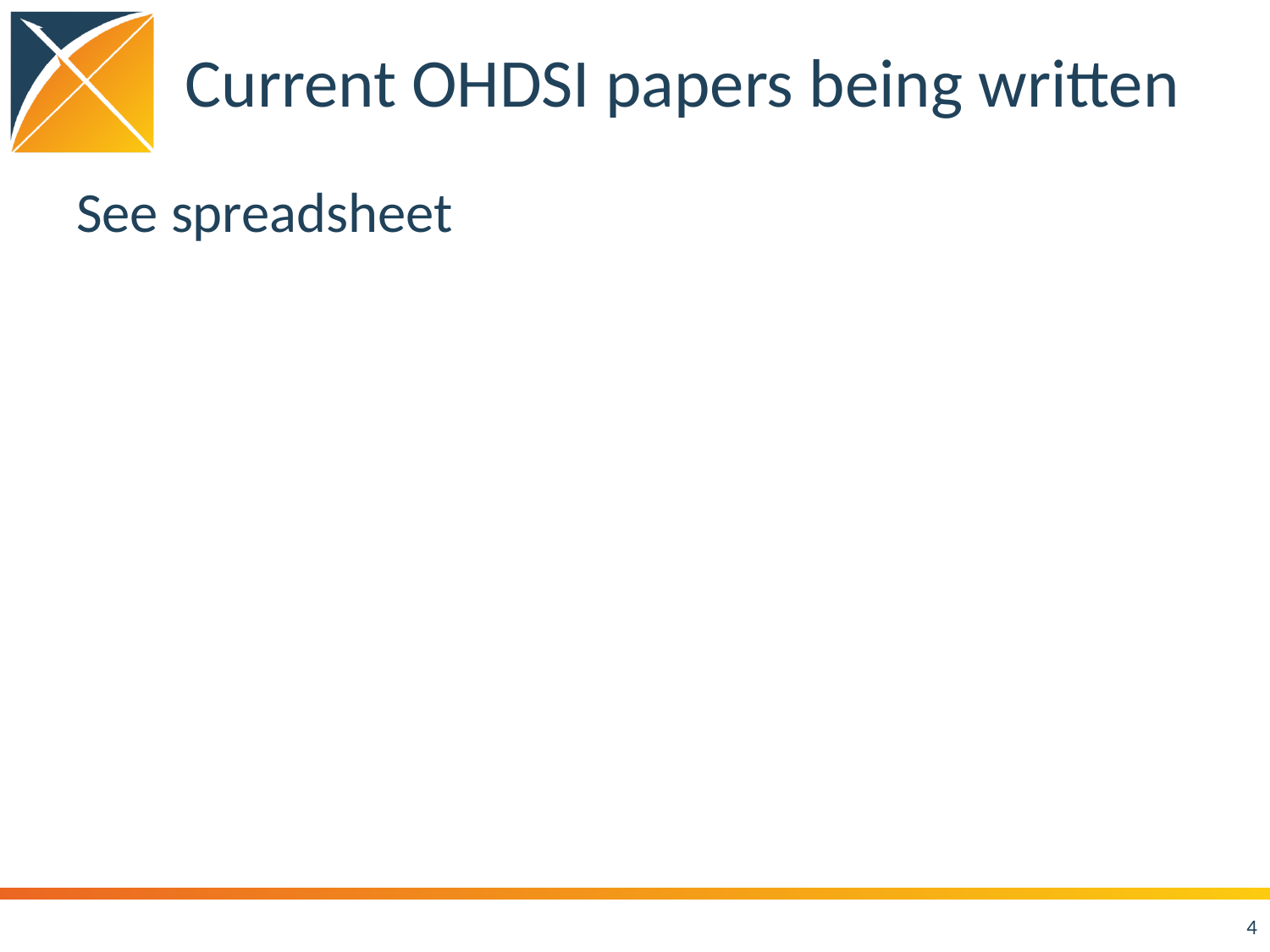

# Current OHDSI papers being written
See spreadsheet

4